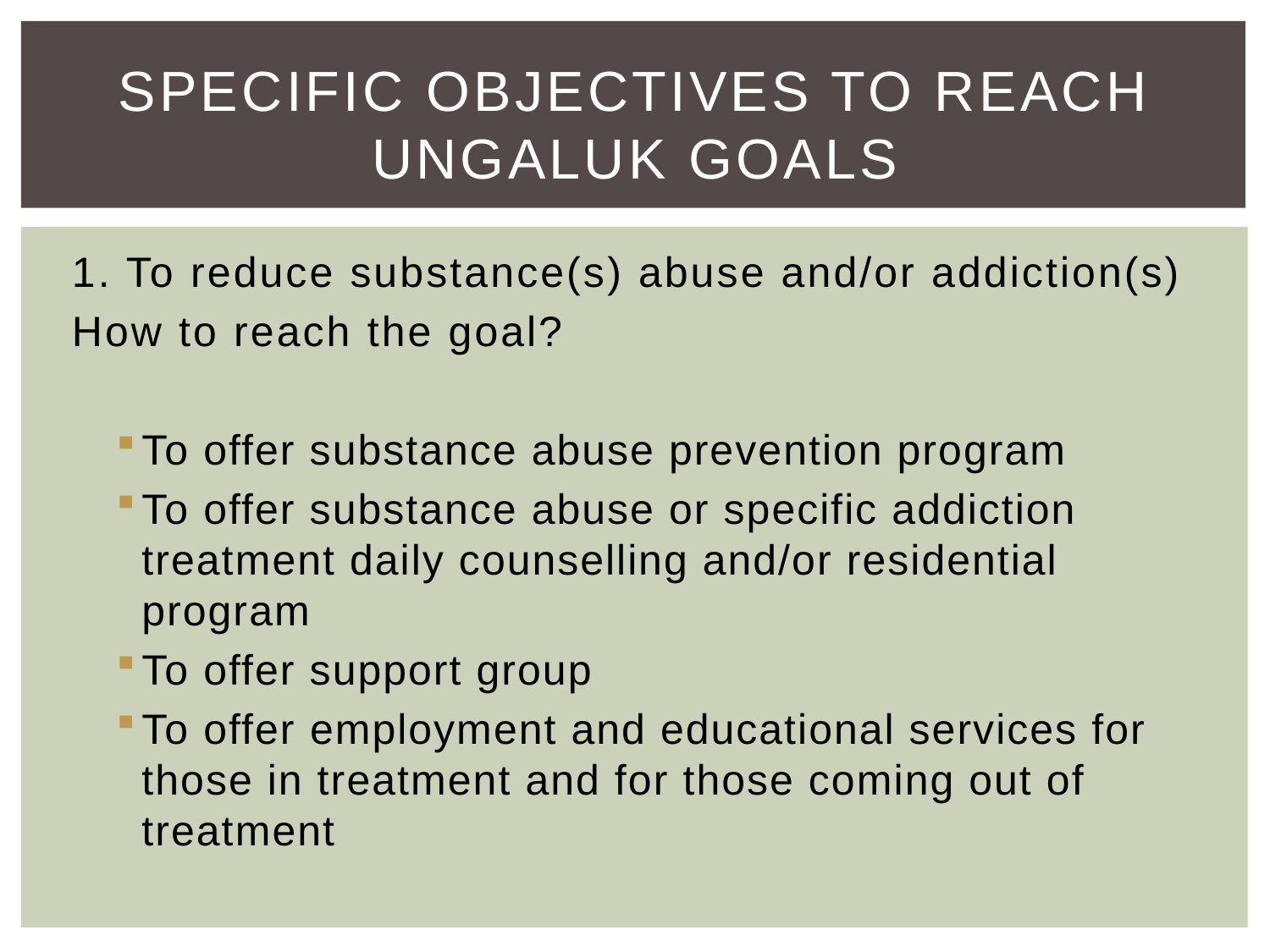

# Specific Objectives to reach ungaluk goals
1. To reduce substance(s) abuse and/or addiction(s)
How to reach the goal?

To offer substance abuse prevention program
To offer substance abuse or specific addiction treatment daily counselling and/or residential program
To offer support group
To offer employment and educational services for those in treatment and for those coming out of treatment